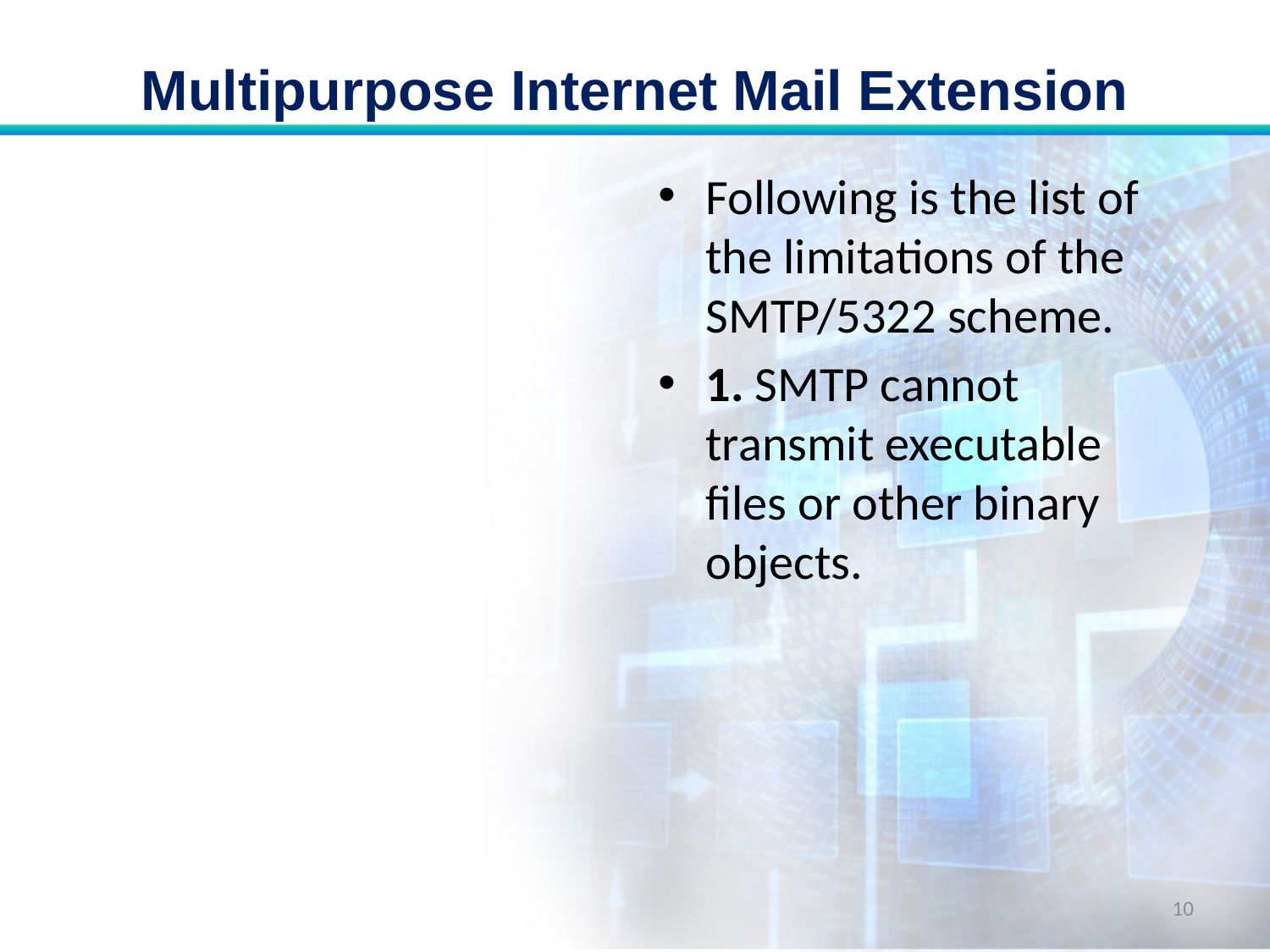

# Multipurpose Internet Mail Extension
Following is the list of the limitations of the SMTP/5322 scheme.
1. SMTP cannot transmit executable files or other binary objects.

10